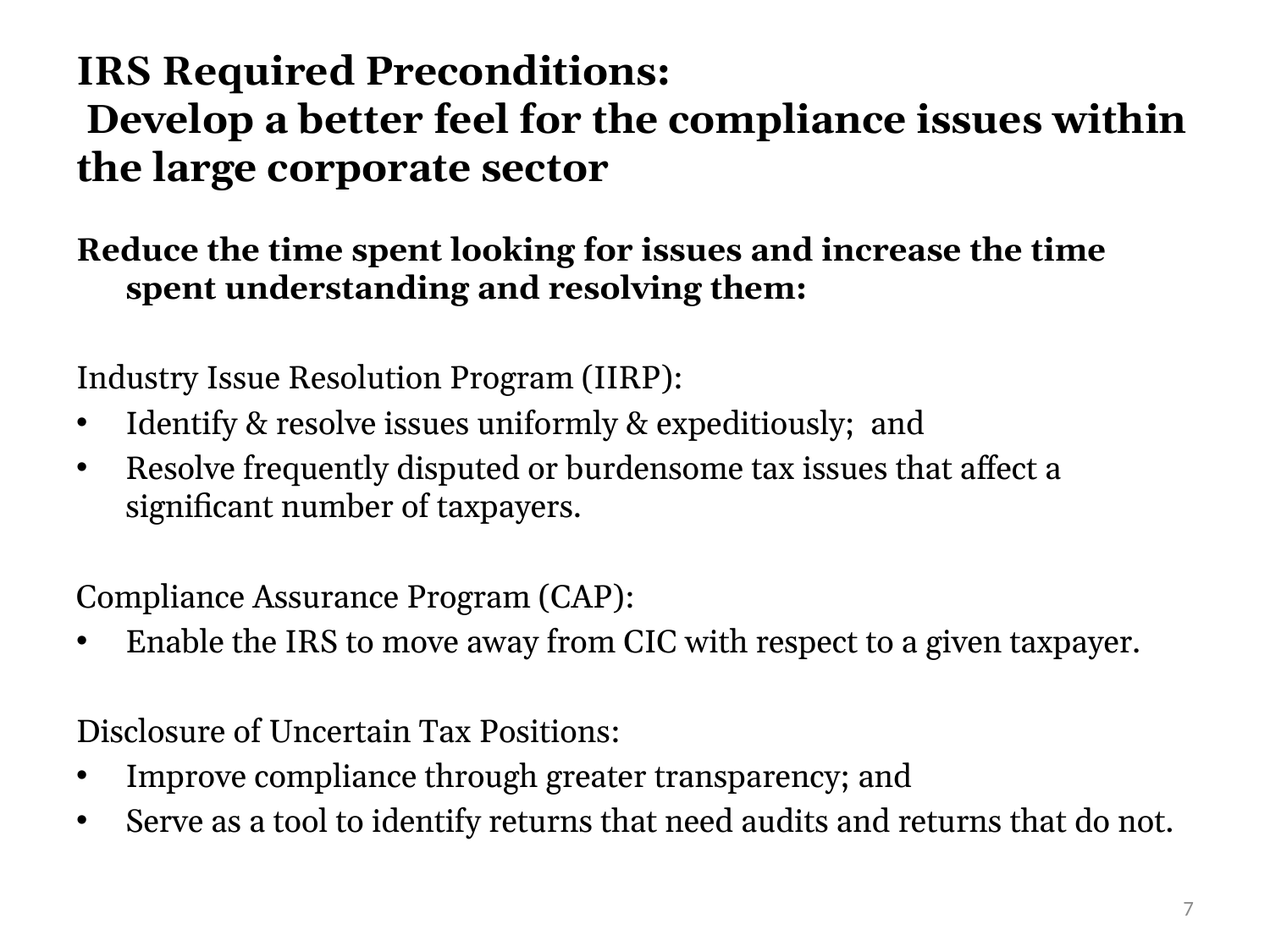

# IRS Required Preconditions: Develop a better feel for the compliance issues within the large corporate sector
Reduce the time spent looking for issues and increase the time spent understanding and resolving them:

Industry Issue Resolution Program (IIRP):
Identify & resolve issues uniformly & expeditiously;  and
Resolve frequently disputed or burdensome tax issues that affect a significant number of taxpayers.

Compliance Assurance Program (CAP):
Enable the IRS to move away from CIC with respect to a given taxpayer.

Disclosure of Uncertain Tax Positions:
Improve compliance through greater transparency; and
Serve as a tool to identify returns that need audits and returns that do not.
7